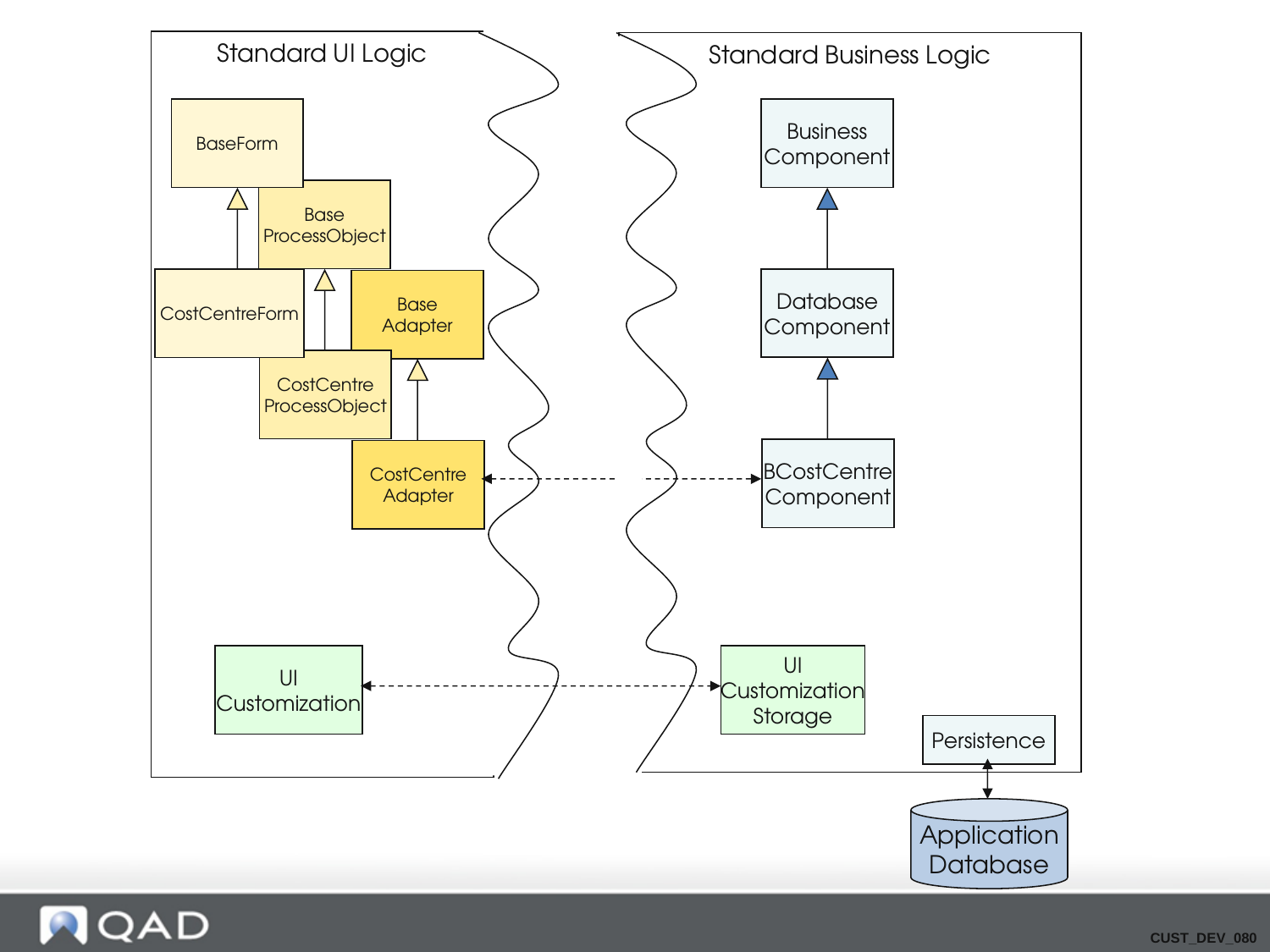

Standard UI Logic

Standard Business Logic

BaseForm
Business
Component
Base
ProcessObject

Database
Component
CostCentreForm

Base
Adapter
CostCentre
ProcessObject

BCostCentre
Component
CostCentre
Adapter

UI
Customization
UI
Customization
Storage

Persistence

Application
Database
CUST_DEV_080